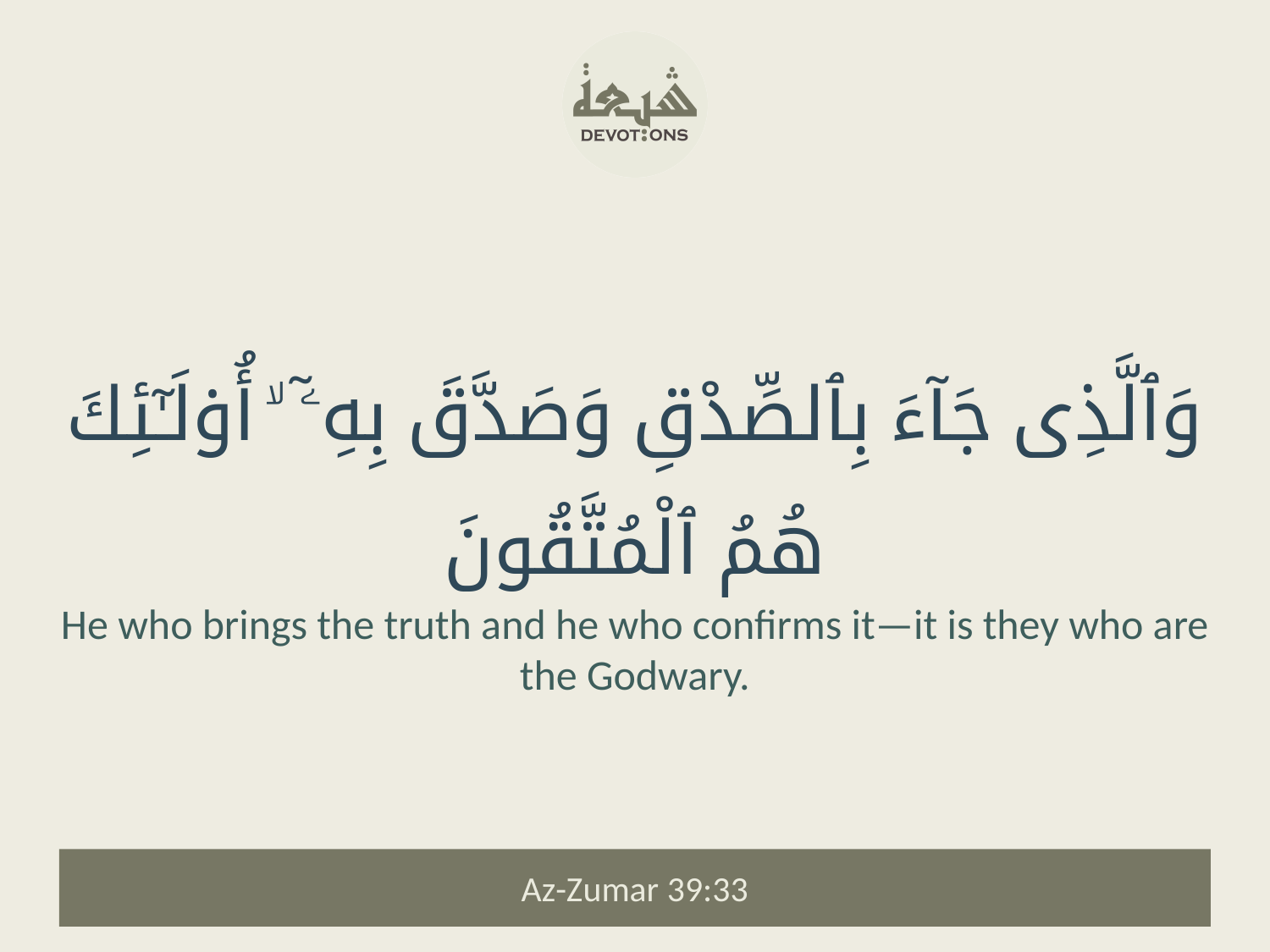

وَٱلَّذِى جَآءَ بِٱلصِّدْقِ وَصَدَّقَ بِهِۦٓ ۙ أُو۟لَـٰٓئِكَ هُمُ ٱلْمُتَّقُونَ
He who brings the truth and he who confirms it—it is they who are the Godwary.
Az-Zumar 39:33